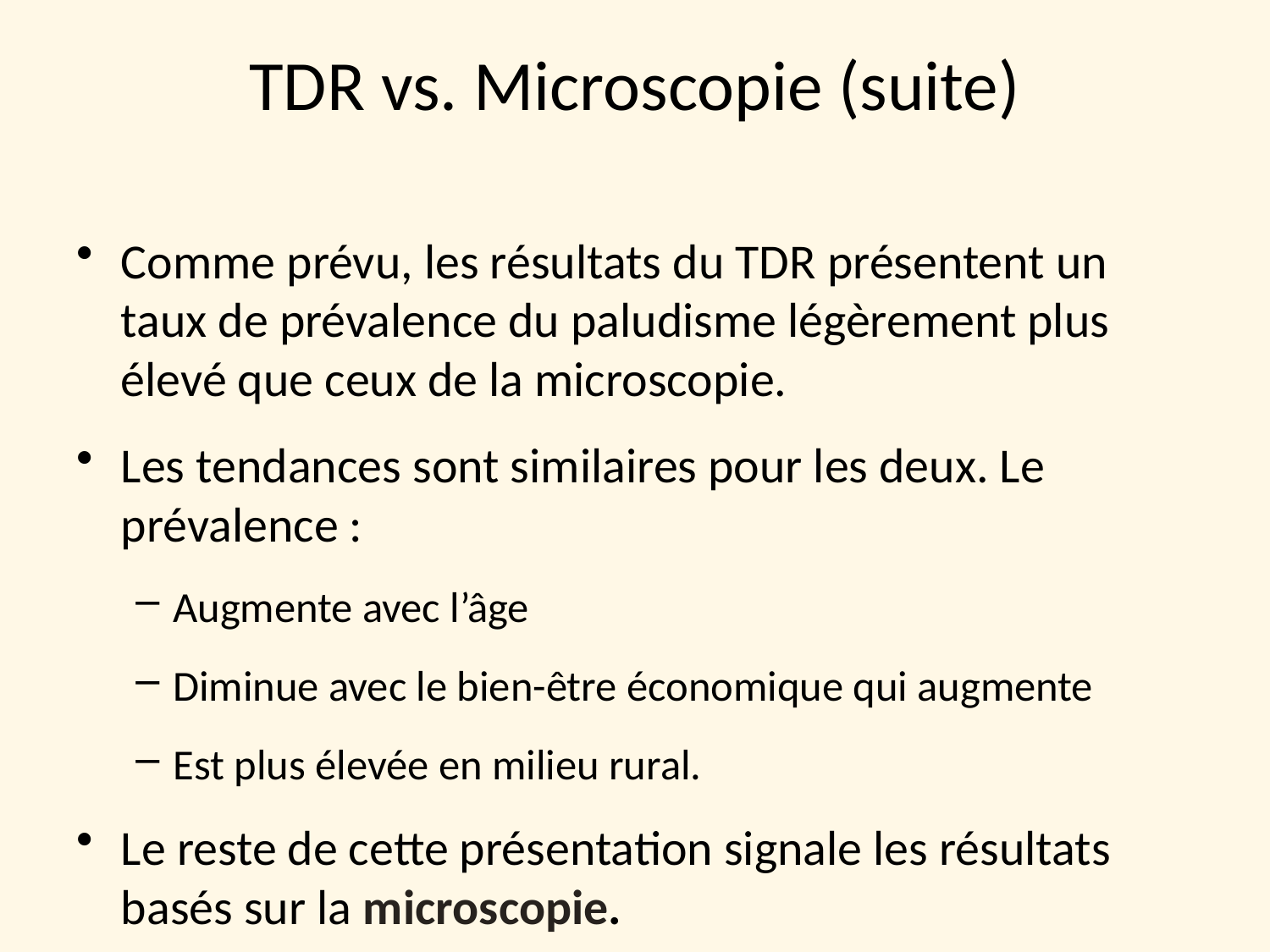

TDR vs. Microscopie (suite)
Comme prévu, les résultats du TDR présentent un taux de prévalence du paludisme légèrement plus élevé que ceux de la microscopie.
Les tendances sont similaires pour les deux. Le prévalence :
Augmente avec l’âge
Diminue avec le bien-être économique qui augmente
Est plus élevée en milieu rural.
Le reste de cette présentation signale les résultats basés sur la microscopie.